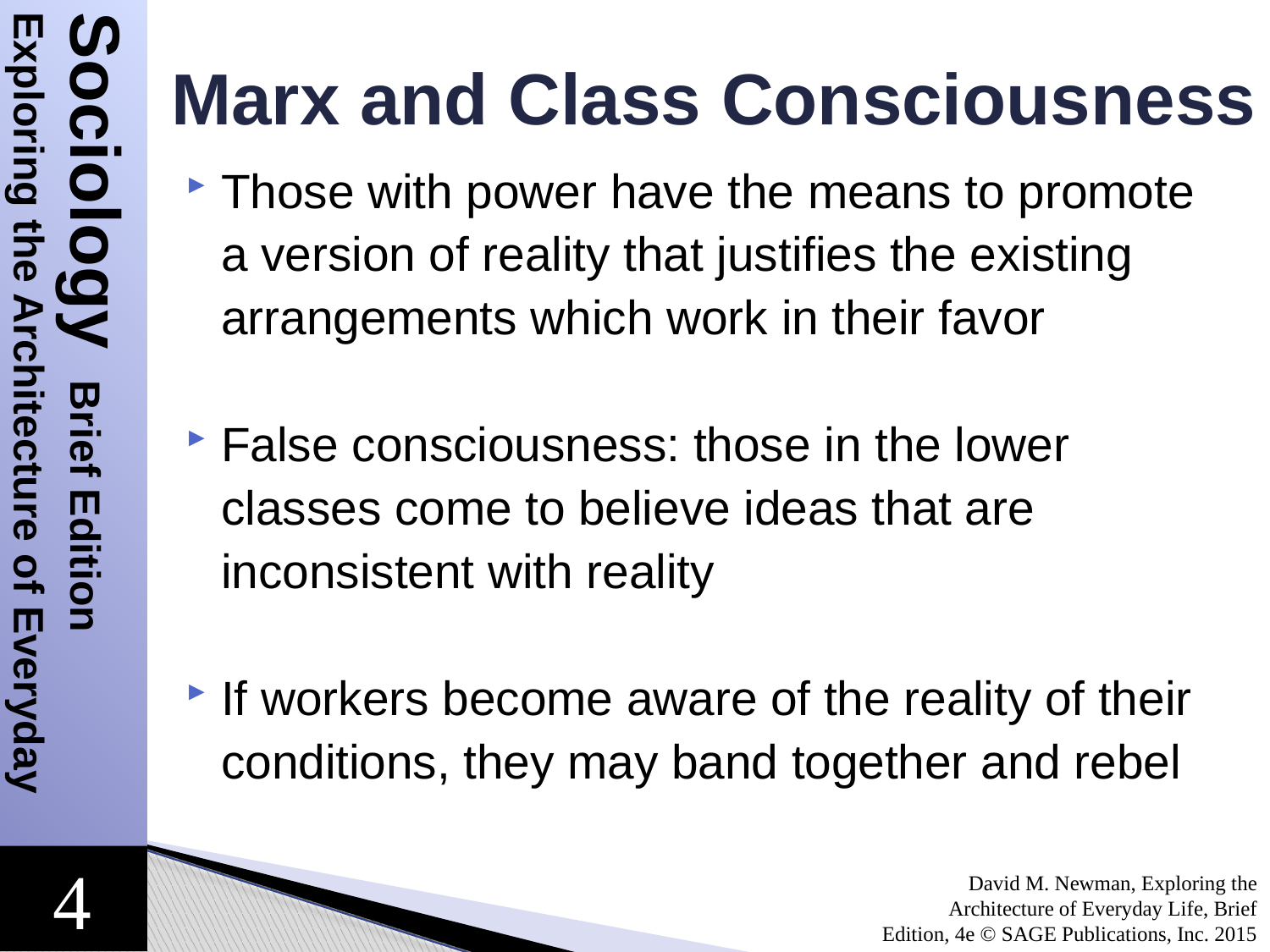

Marx and Class Consciousness
Those with power have the means to promote a version of reality that justifies the existing arrangements which work in their favor

False consciousness: those in the lower classes come to believe ideas that are inconsistent with reality

If workers become aware of the reality of their conditions, they may band together and rebel
David M. Newman, Exploring the Architecture of Everyday Life, Brief Edition, 4e © SAGE Publications, Inc. 2015